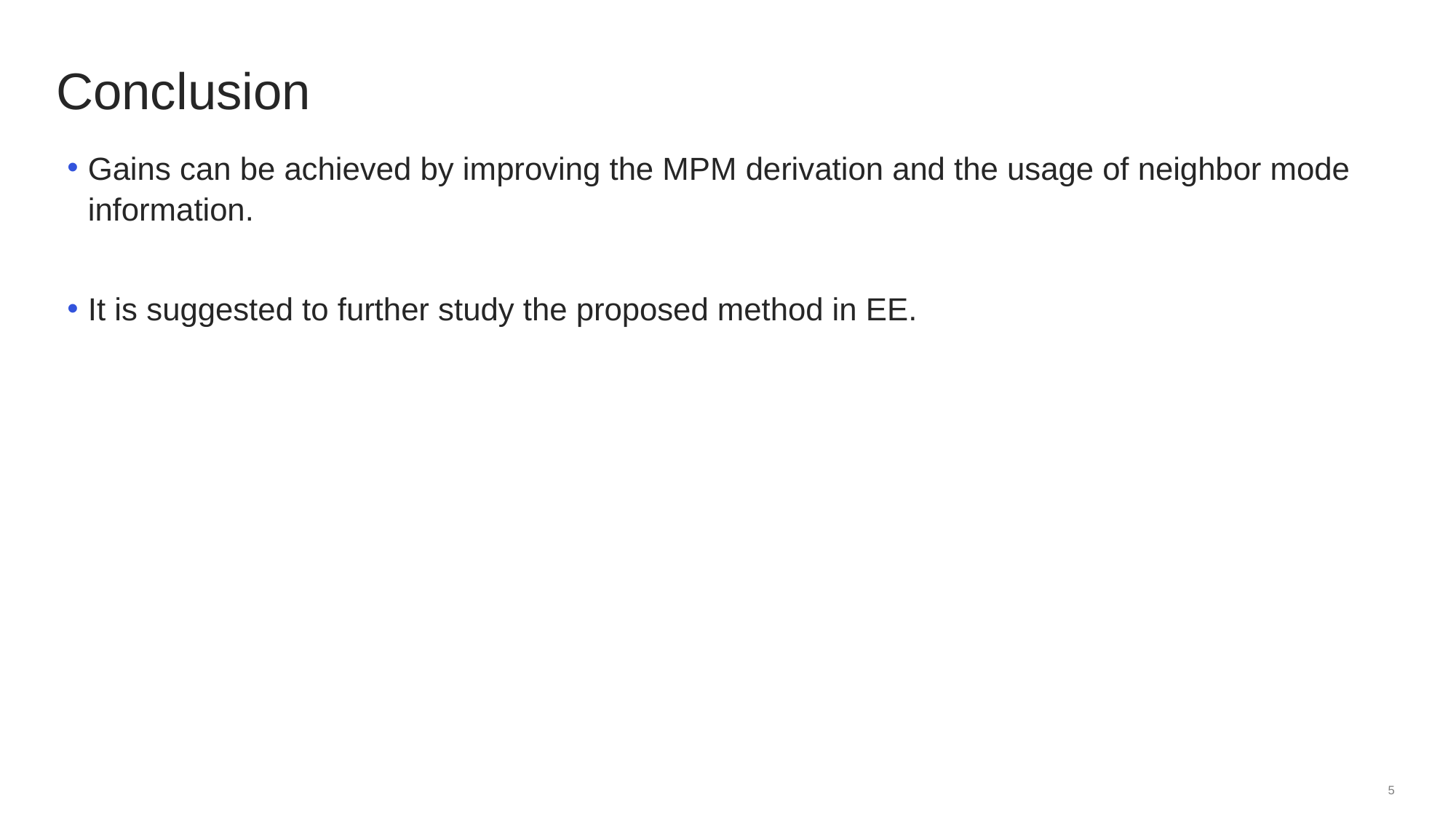

# Conclusion
Gains can be achieved by improving the MPM derivation and the usage of neighbor mode information.

It is suggested to further study the proposed method in EE.